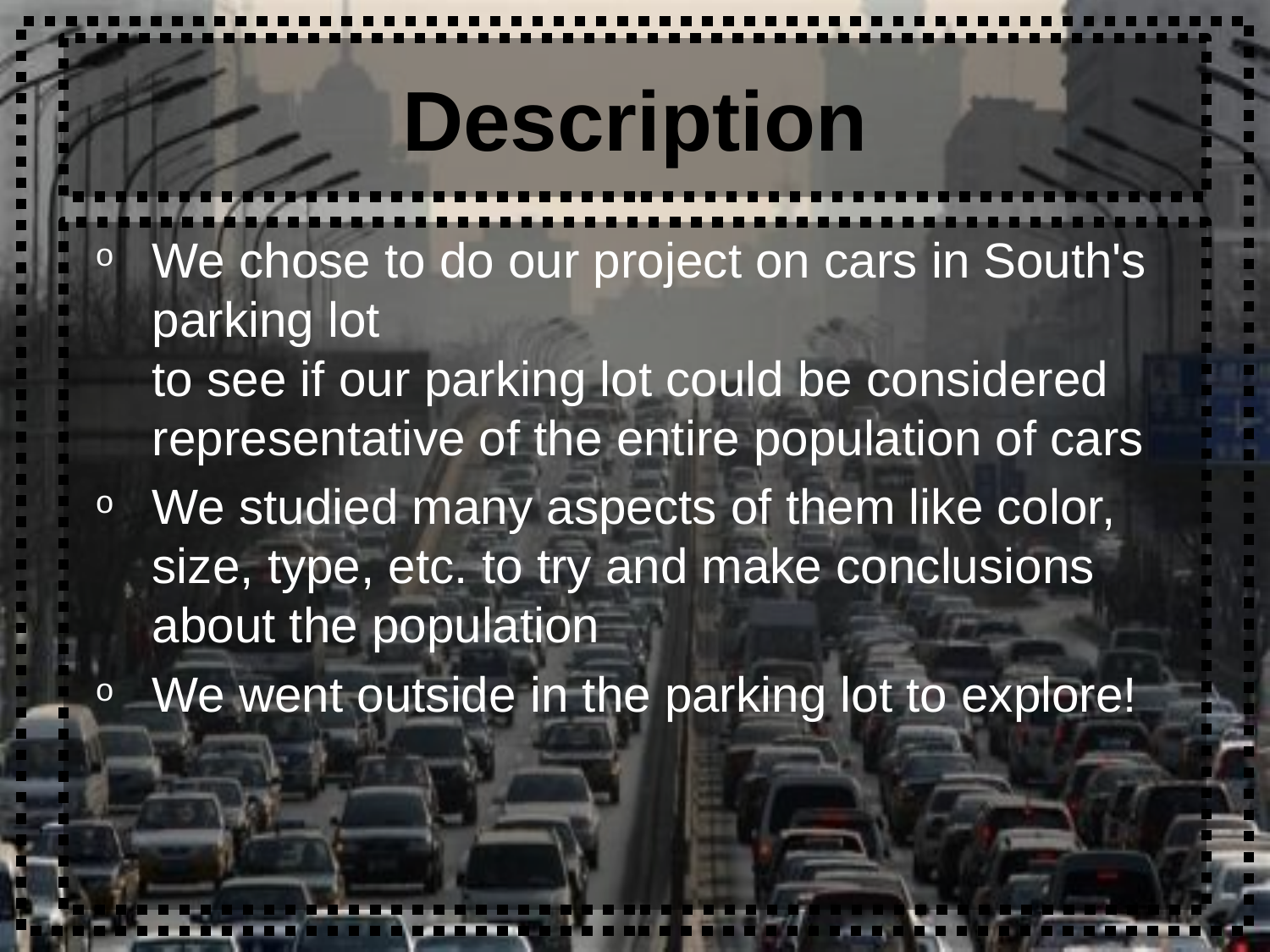

# Description
We chose to do our project on cars in South's parking lot
to see if our parking lot could be considered representative of the entire population of cars
We studied many aspects of them like color, size, type, etc. to try and make conclusions about the population
We went outside in the parking lot to explore!